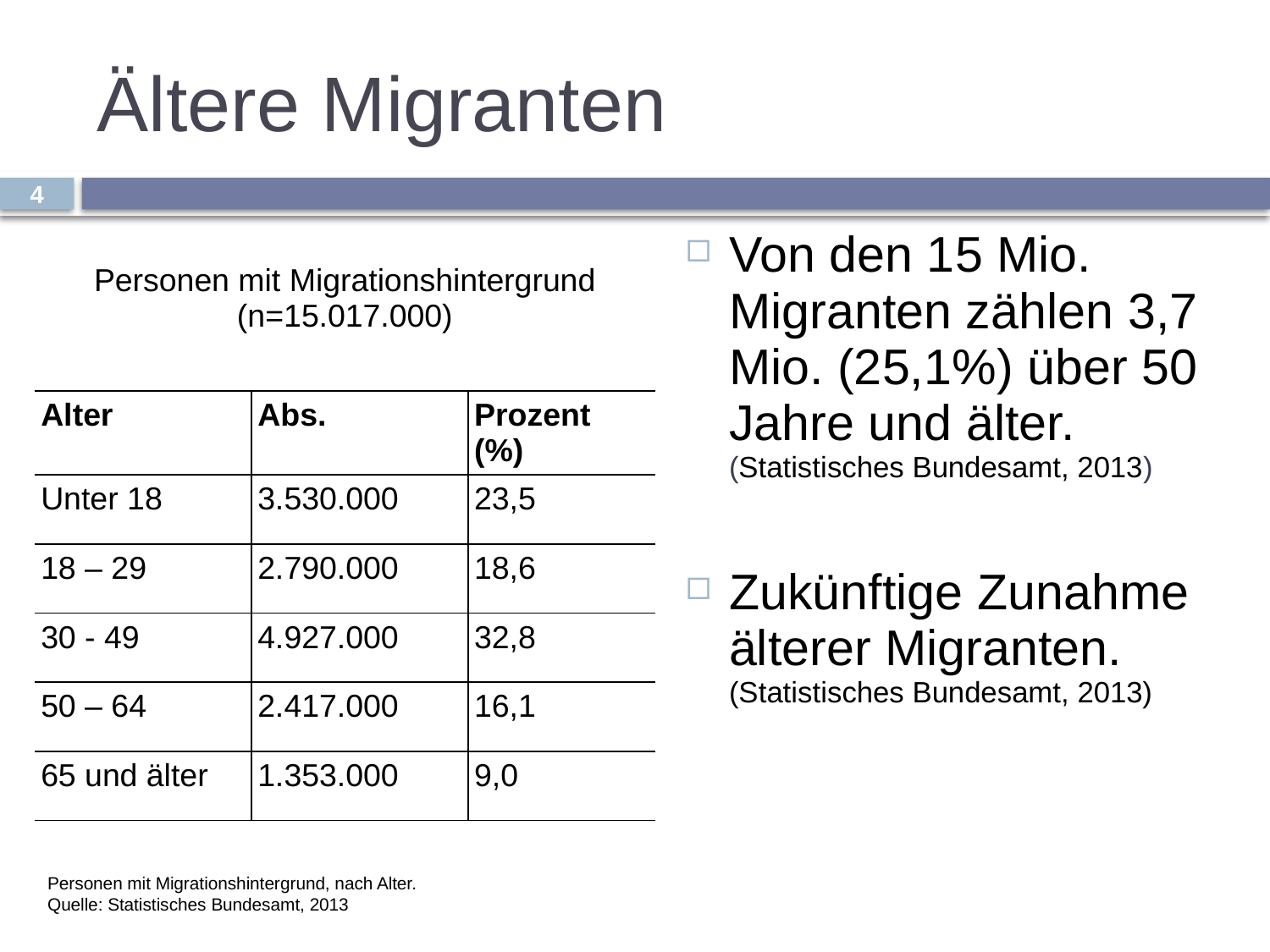

# Ältere Migranten
4
| Personen mit Migrationshintergrund (n=15.017.000) |  |  |
| --- | --- | --- |
| Alter | Abs. | Prozent (%) |
| Unter 18 | 3.530.000 | 23,5 |
| 18 – 29 | 2.790.000 | 18,6 |
| 30 - 49 | 4.927.000 | 32,8 |
| 50 – 64 | 2.417.000 | 16,1 |
| 65 und älter | 1.353.000 | 9,0 |
Von den 15 Mio. Migranten zählen 3,7 Mio. (25,1%) über 50 Jahre und älter.(Statistisches Bundesamt, 2013)

Zukünftige Zunahme älterer Migranten.   (Statistisches Bundesamt, 2013)

Personen mit Migrationshintergrund, nach Alter.
Quelle: Statistisches Bundesamt, 2013